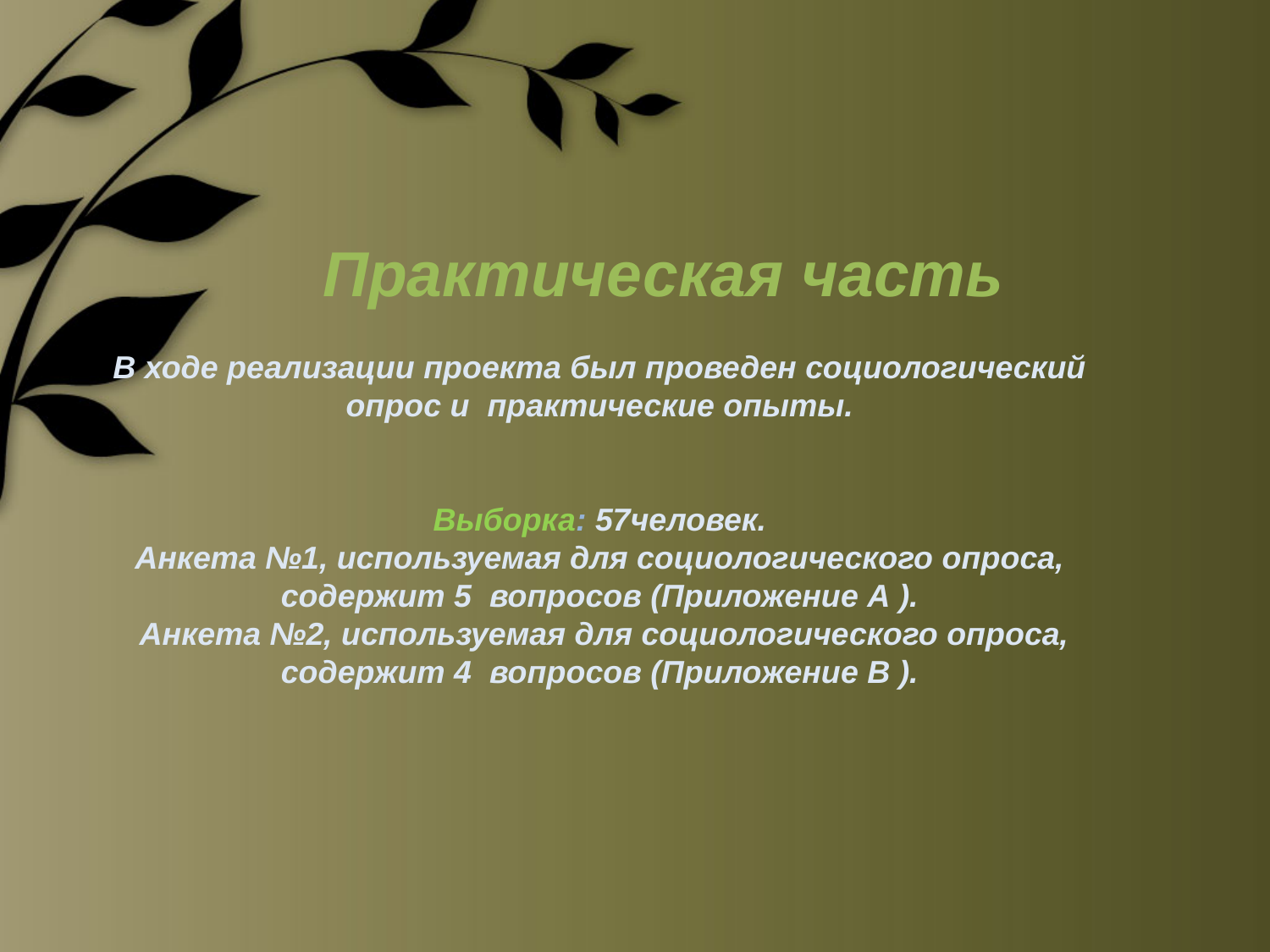

# Практическая часть В ходе реализации проекта был проведен социологический опрос и  практические опыты. Выборка: 57человек. Анкета №1, используемая для социологического опроса, содержит 5  вопросов (Приложение А ). Анкета №2, используемая для социологического опроса, содержит 4  вопросов (Приложение В ).